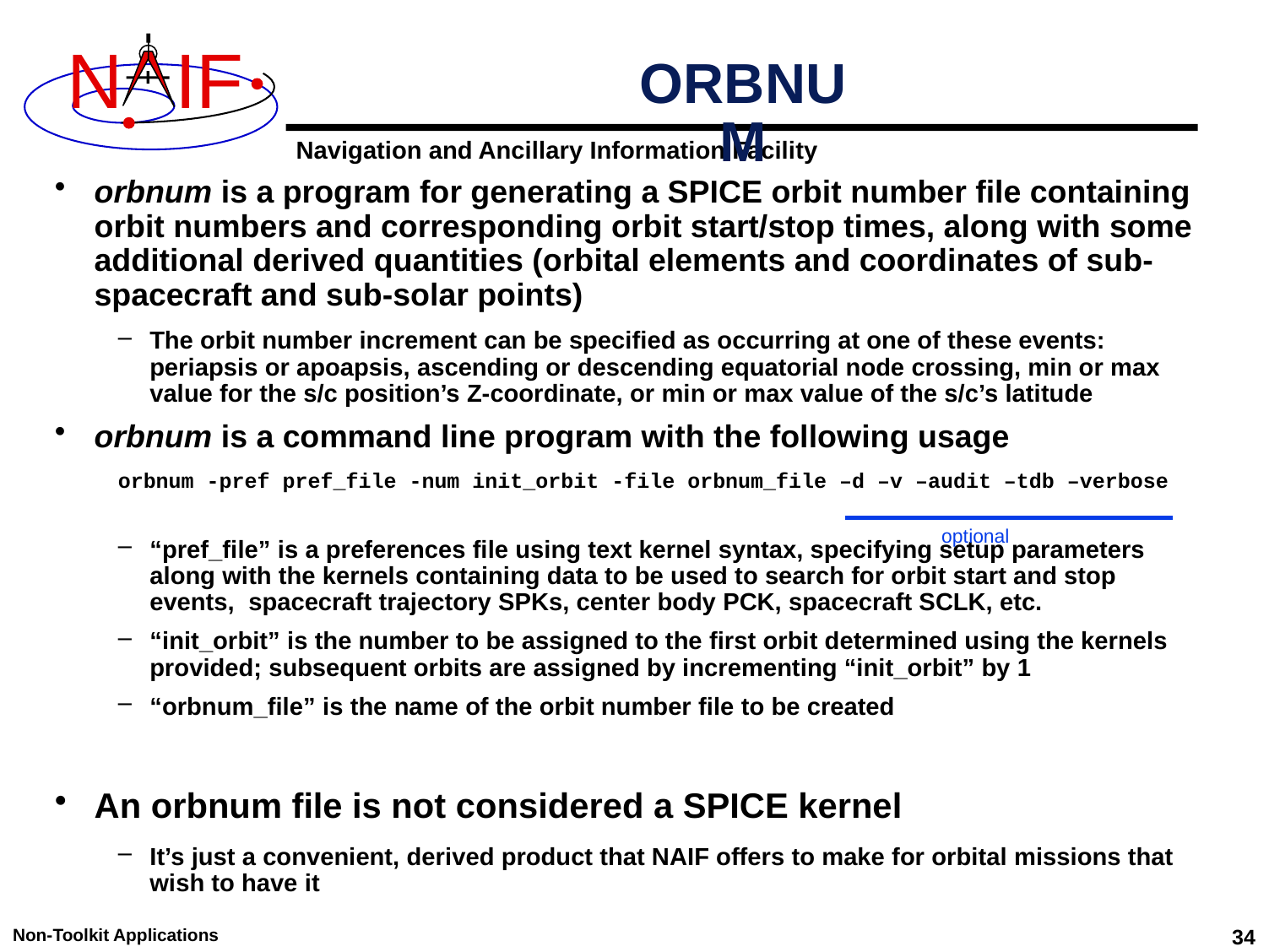

# ORBNUM
orbnum is a program for generating a SPICE orbit number file containing orbit numbers and corresponding orbit start/stop times, along with some additional derived quantities (orbital elements and coordinates of sub-spacecraft and sub-solar points)
The orbit number increment can be specified as occurring at one of these events: periapsis or apoapsis, ascending or descending equatorial node crossing, min or max value for the s/c position’s Z-coordinate, or min or max value of the s/c’s latitude
orbnum is a command line program with the following usage
orbnum -pref pref_file -num init_orbit -file orbnum_file –d –v –audit –tdb –verbose

“pref_file” is a preferences file using text kernel syntax, specifying setup parameters along with the kernels containing data to be used to search for orbit start and stop events,  spacecraft trajectory SPKs, center body PCK, spacecraft SCLK, etc.
“init_orbit” is the number to be assigned to the first orbit determined using the kernels provided; subsequent orbits are assigned by incrementing “init_orbit” by 1
“orbnum_file” is the name of the orbit number file to be created

An orbnum file is not considered a SPICE kernel
It’s just a convenient, derived product that NAIF offers to make for orbital missions that wish to have it
optional
Non-Toolkit Applications
34